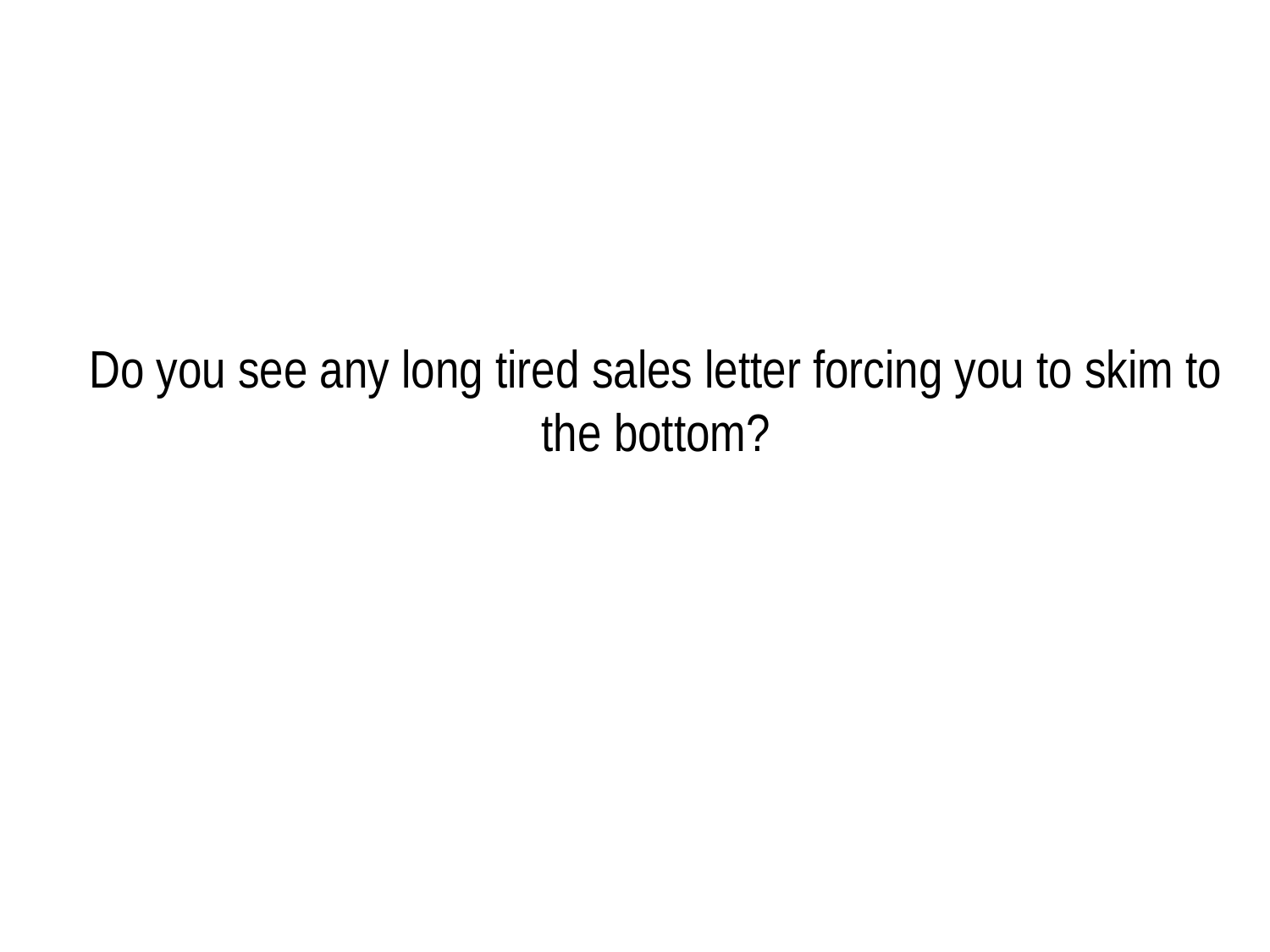

# Do you see any long tired sales letter forcing you to skim to the bottom?